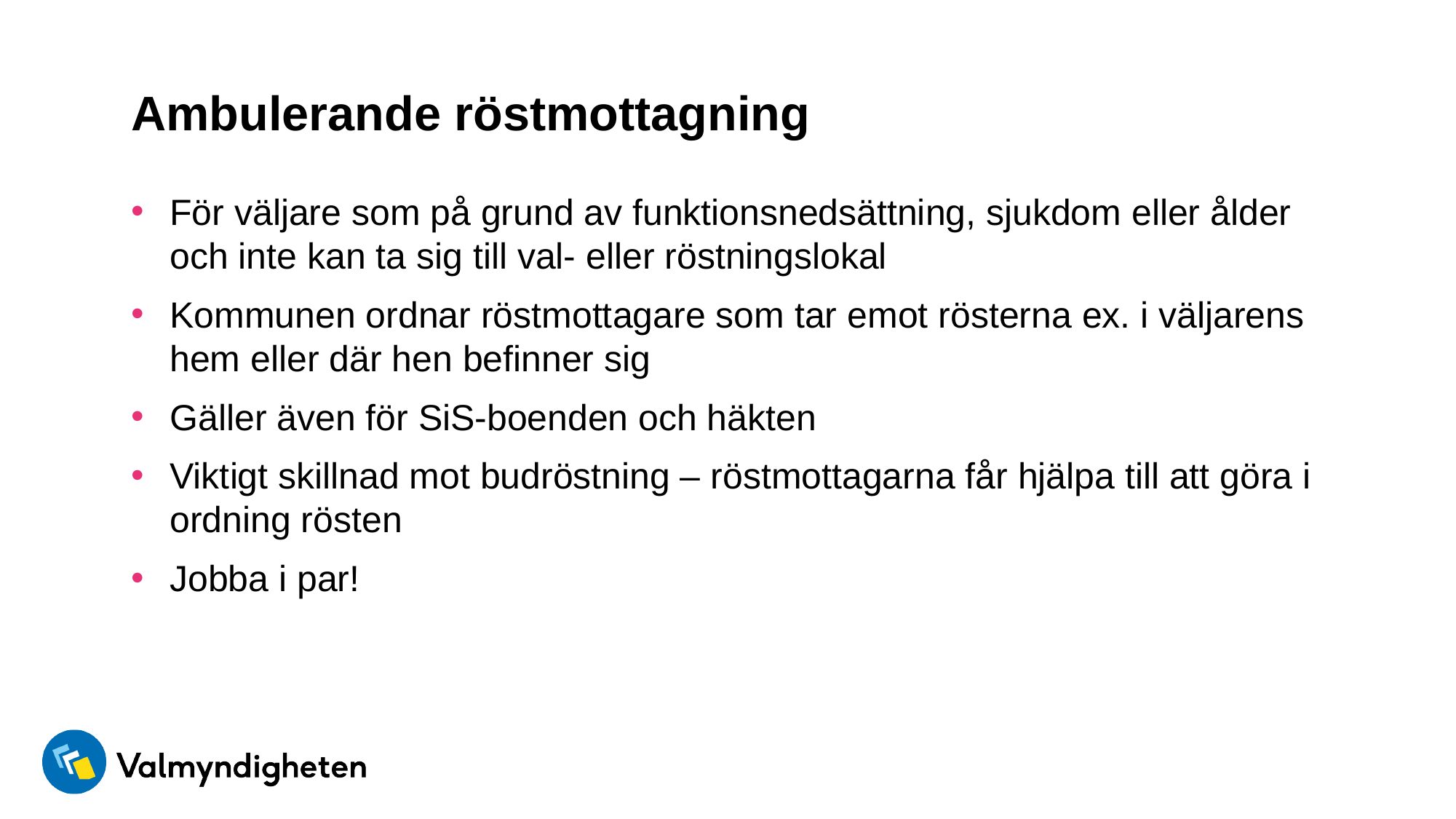

# Ambulerande röstmottagning
För väljare som på grund av funktionsnedsättning, sjukdom eller ålder och inte kan ta sig till val- eller röstningslokal
Kommunen ordnar röstmottagare som tar emot rösterna ex. i väljarens hem eller där hen befinner sig
Gäller även för SiS-boenden och häkten
Viktigt skillnad mot budröstning – röstmottagarna får hjälpa till att göra i ordning rösten
Jobba i par!